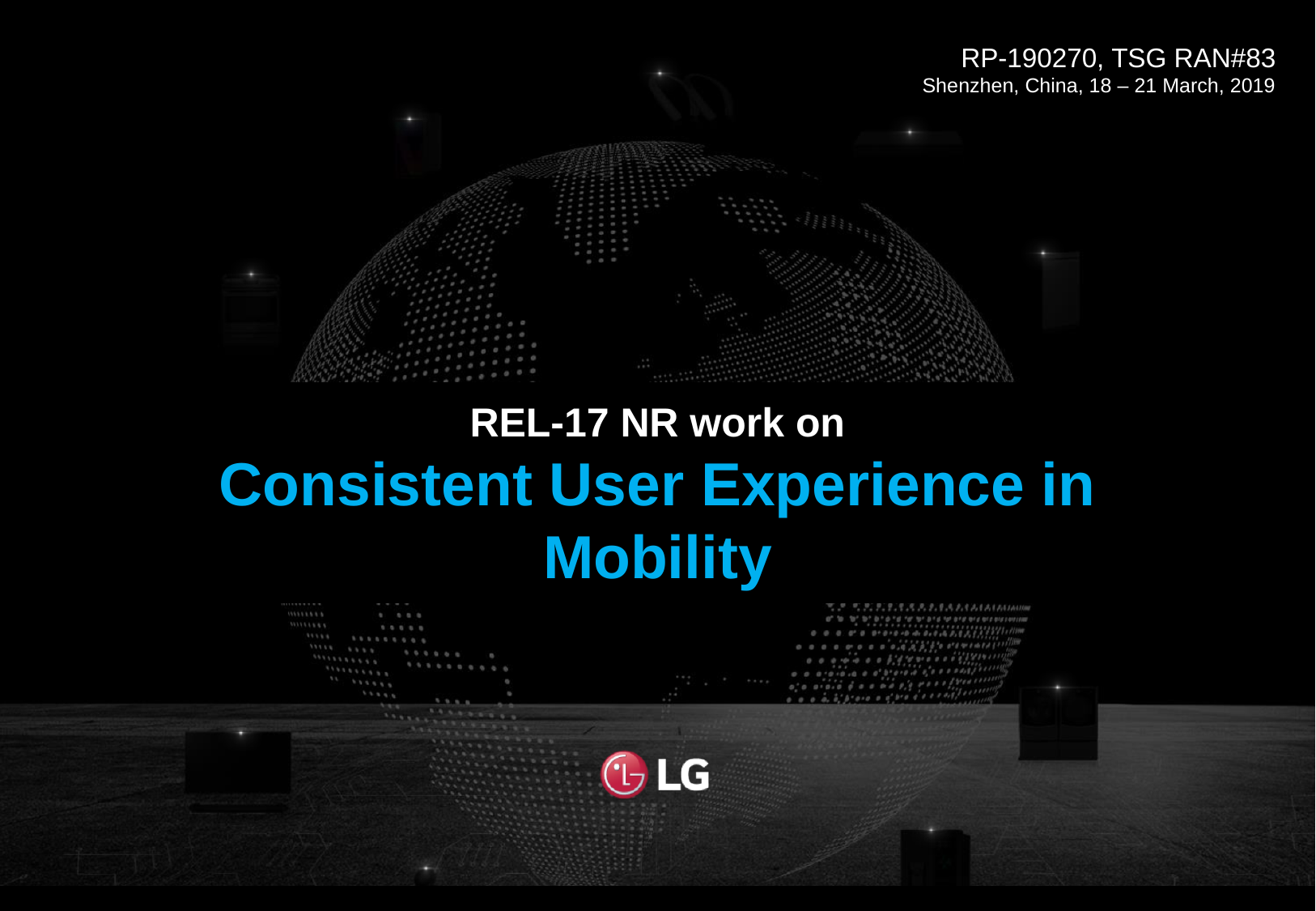

# REL-17 NR work on Consistent User Experience in Mobility